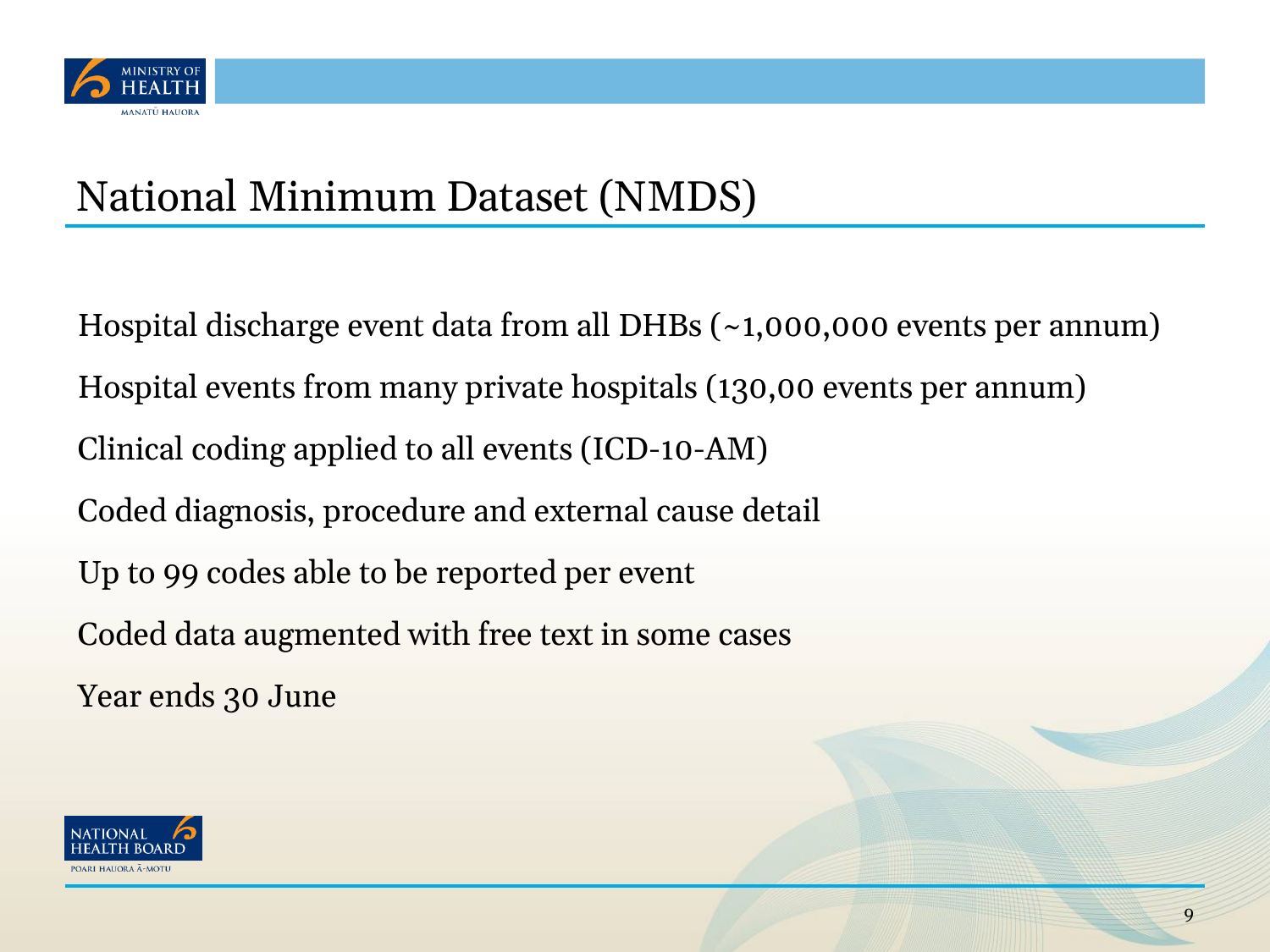

# National Minimum Dataset (NMDS)

Hospital discharge event data from all DHBs (~1,000,000 events per annum)
Hospital events from many private hospitals (130,00 events per annum)
Clinical coding applied to all events (ICD-10-AM)
Coded diagnosis, procedure and external cause detail
Up to 99 codes able to be reported per event
Coded data augmented with free text in some cases
Year ends 30 June
9